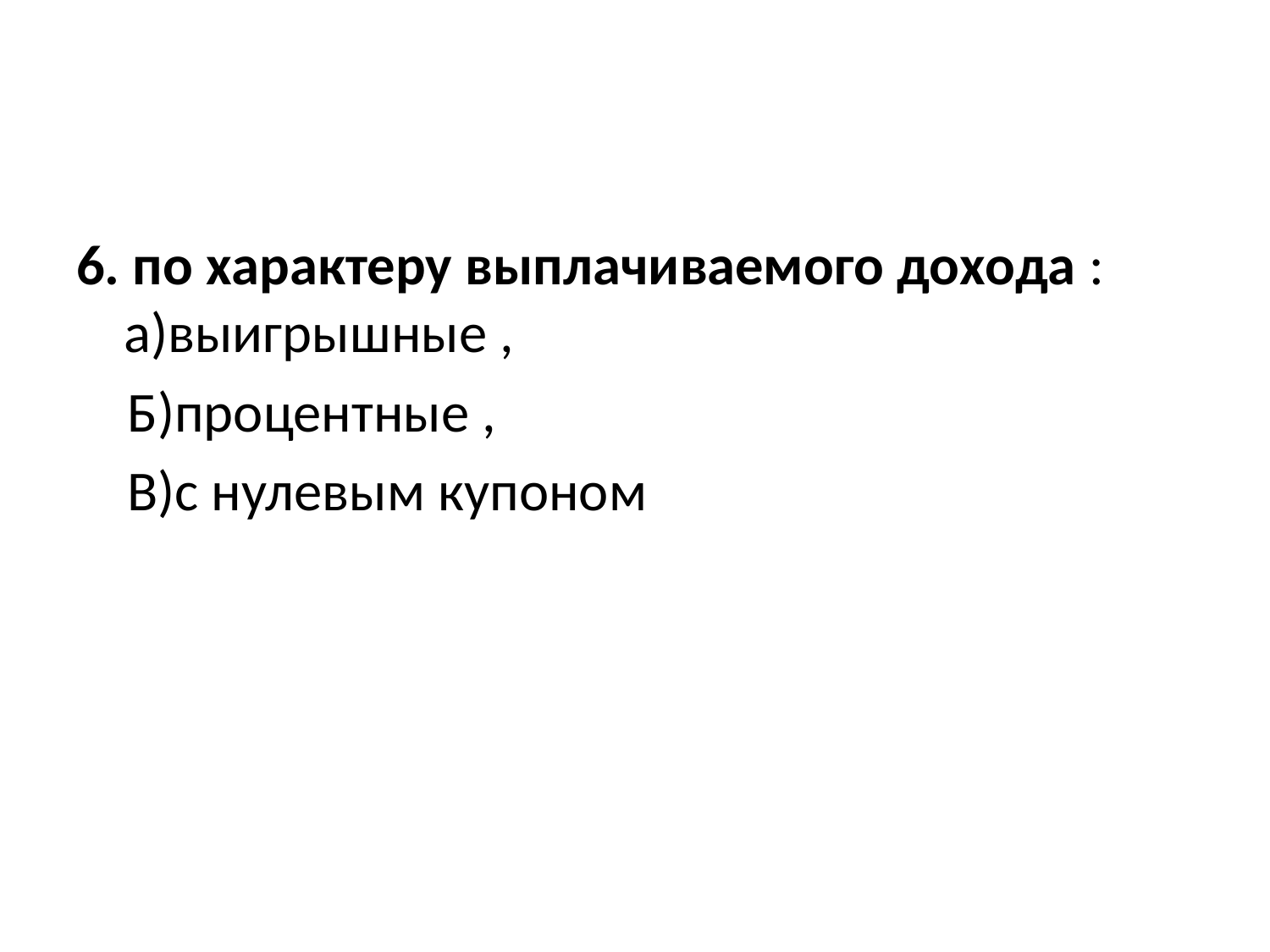

#
6. по характеру выплачиваемого дохода : а)выигрышные ,
    Б)процентные ,
    В)с нулевым купоном